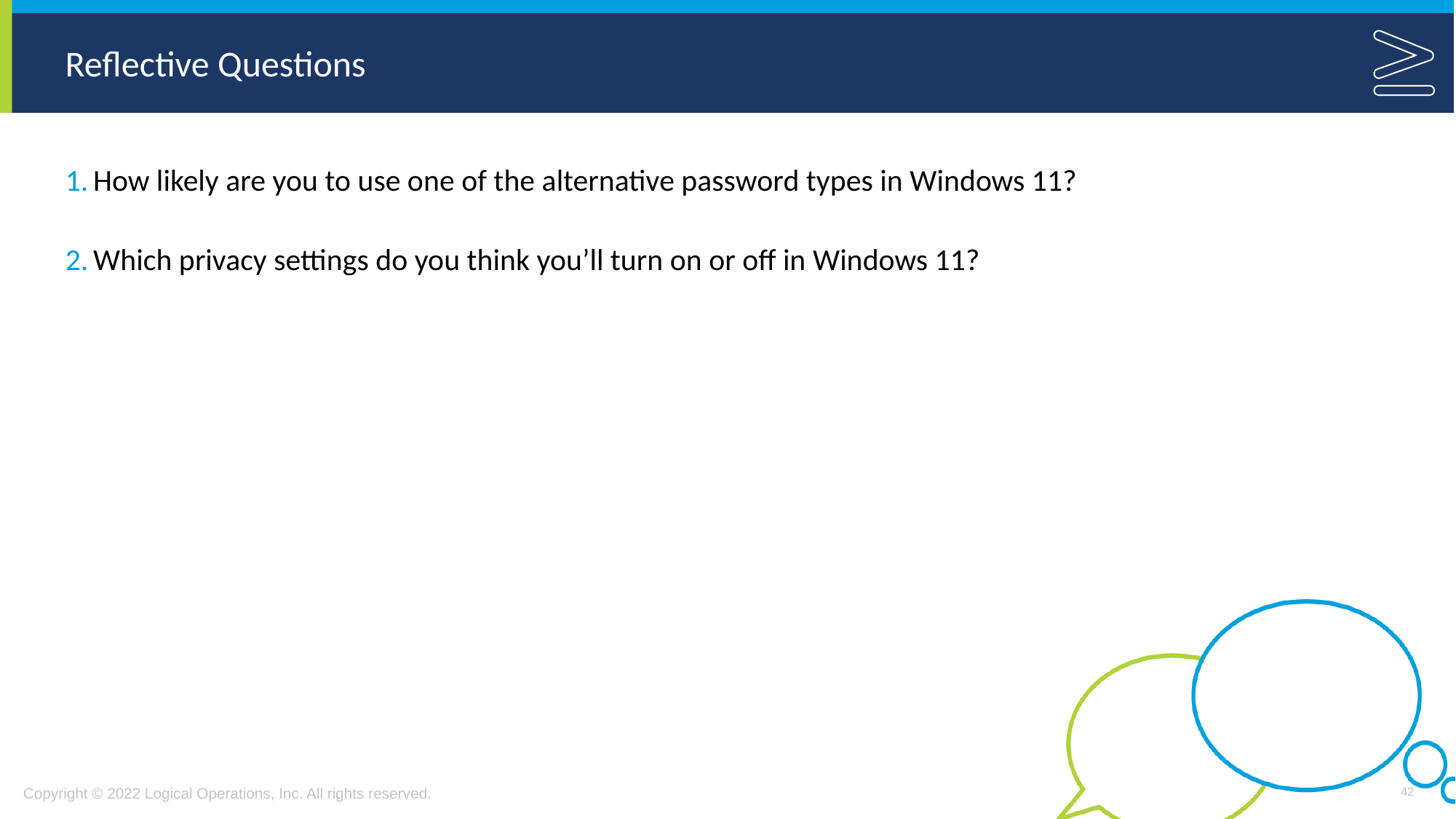

How likely are you to use one of the alternative password types in Windows 11?
Which privacy settings do you think you’ll turn on or off in Windows 11?
42